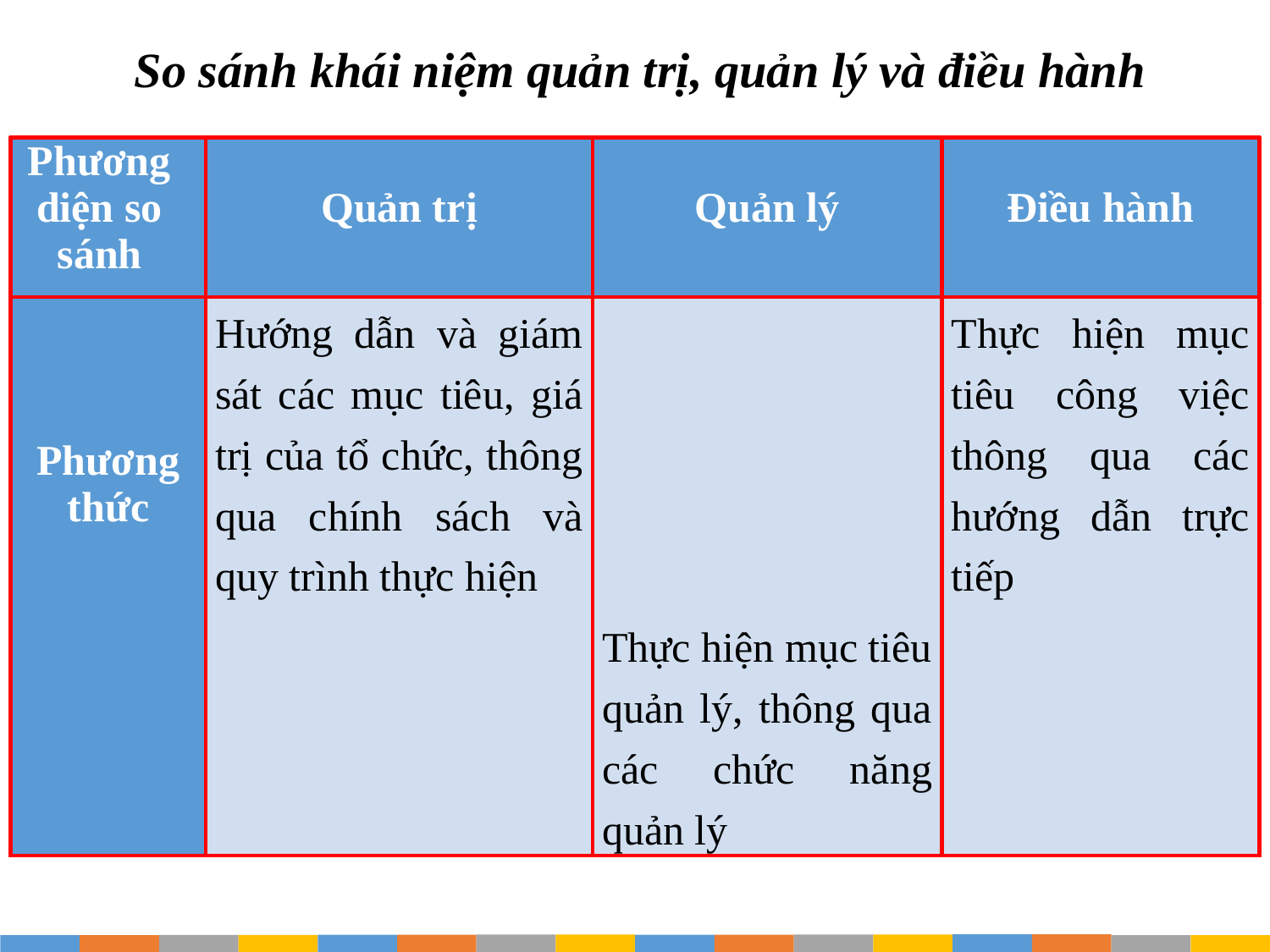

So sánh khái niệm quản trị, quản lý và điều hành
| Phương diện so sánh | Quản trị | Quản lý | Điều hành |
| --- | --- | --- | --- |
| Phương thức | Hướng dẫn và giám sát các mục tiêu, giá trị của tổ chức, thông qua chính sách và quy trình thực hiện | Thực hiện mục tiêu quản lý, thông qua các chức năng quản lý | Thực hiện mục tiêu công việc thông qua các hướng dẫn trực tiếp |